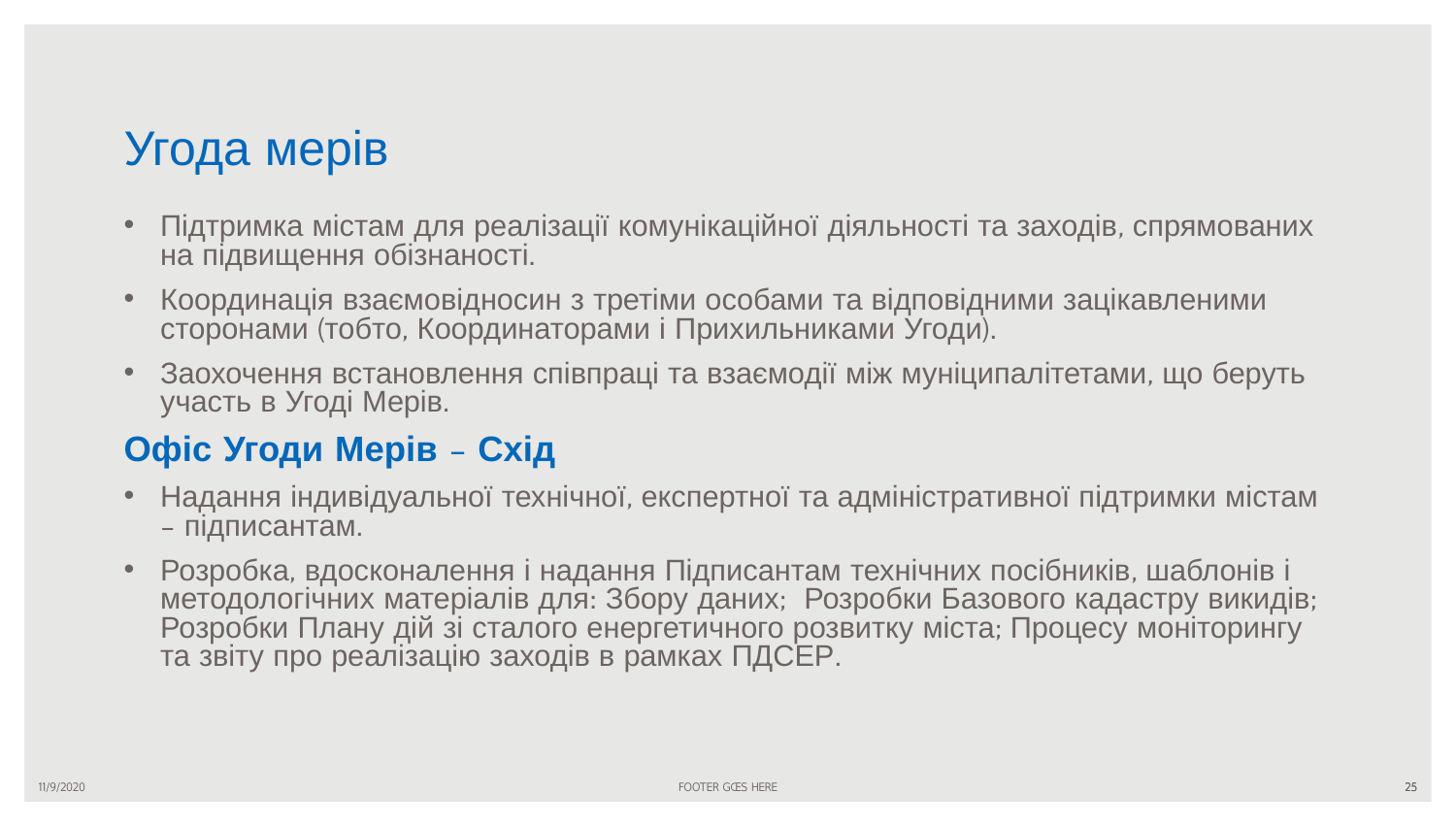

Угода мерів
Підтримка містам для реалізації комунікаційної діяльності та заходів, спрямованих на підвищення обізнаності.
Координація взаємовідносин з третіми особами та відповідними зацікавленими сторонами (тобто, Координаторами і Прихильниками Угоди).
Заохочення встановлення співпраці та взаємодії між муніципалітетами, що беруть участь в Угоді Мерів.
Офіс Угоди Мерів – Схід
Надання індивідуальної технічної, експертної та адміністративної підтримки містам – підписантам.
Розробка, вдосконалення і надання Підписантам технічних посібників, шаблонів і методологічних матеріалів для: Збору даних;  Розробки Базового кадастру викидів; Розробки Плану дій зі сталого енергетичного розвитку міста; Процесу моніторингу та звіту про реалізацію заходів в рамках ПДСЕР.
11/9/2020
FOOTER GOES HERE
25
25